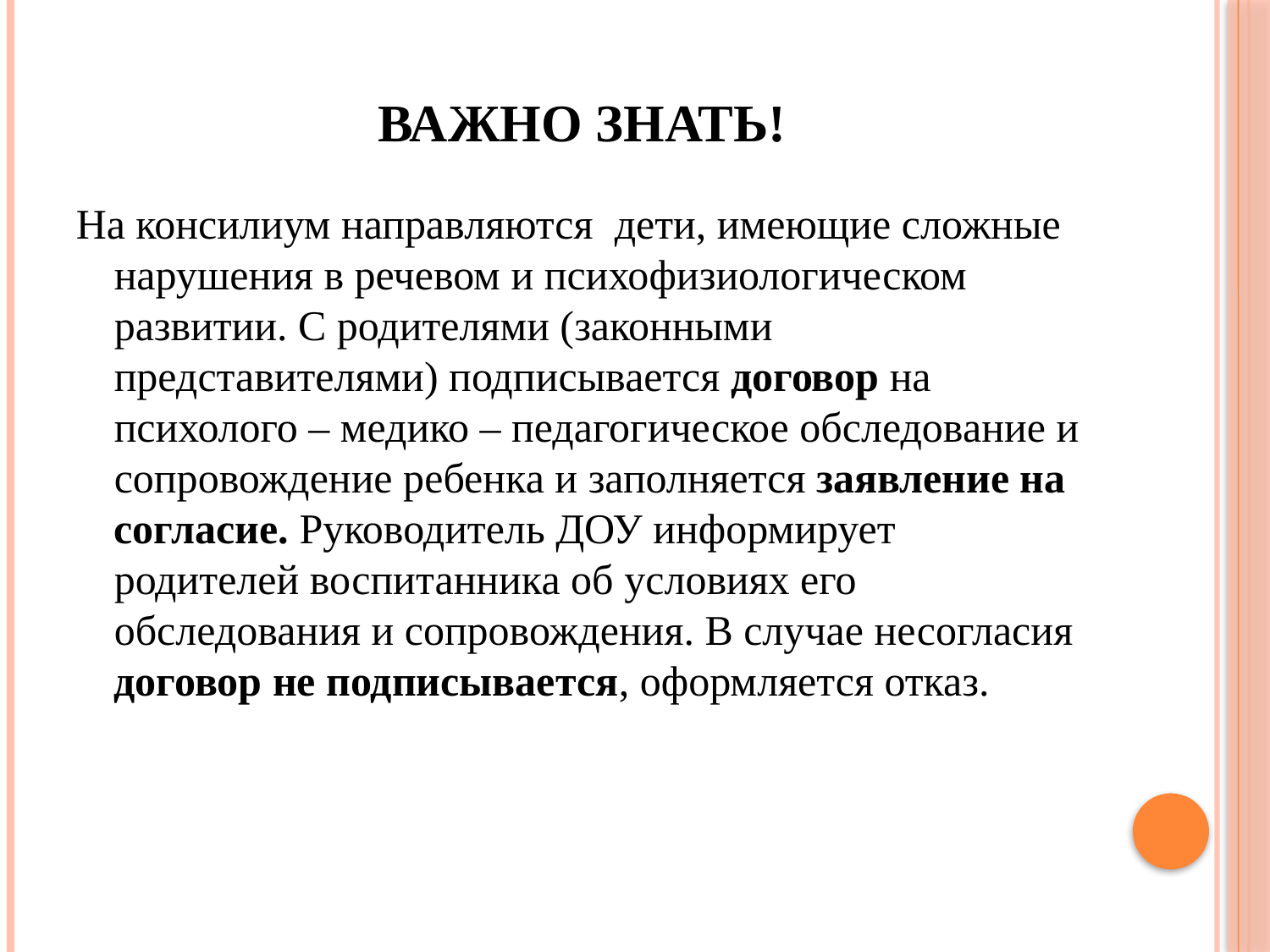

# Важно знать!
На консилиум направляются  дети, имеющие сложные нарушения в речевом и психофизиологическом развитии. С родителями (законными представителями) подписывается договор на психолого – медико – педагогическое обследование и сопровождение ребенка и заполняется заявление на согласие. Руководитель ДОУ информирует родителей воспитанника об условиях его обследования и сопровождения. В случае несогласия договор не подписывается, оформляется отказ.